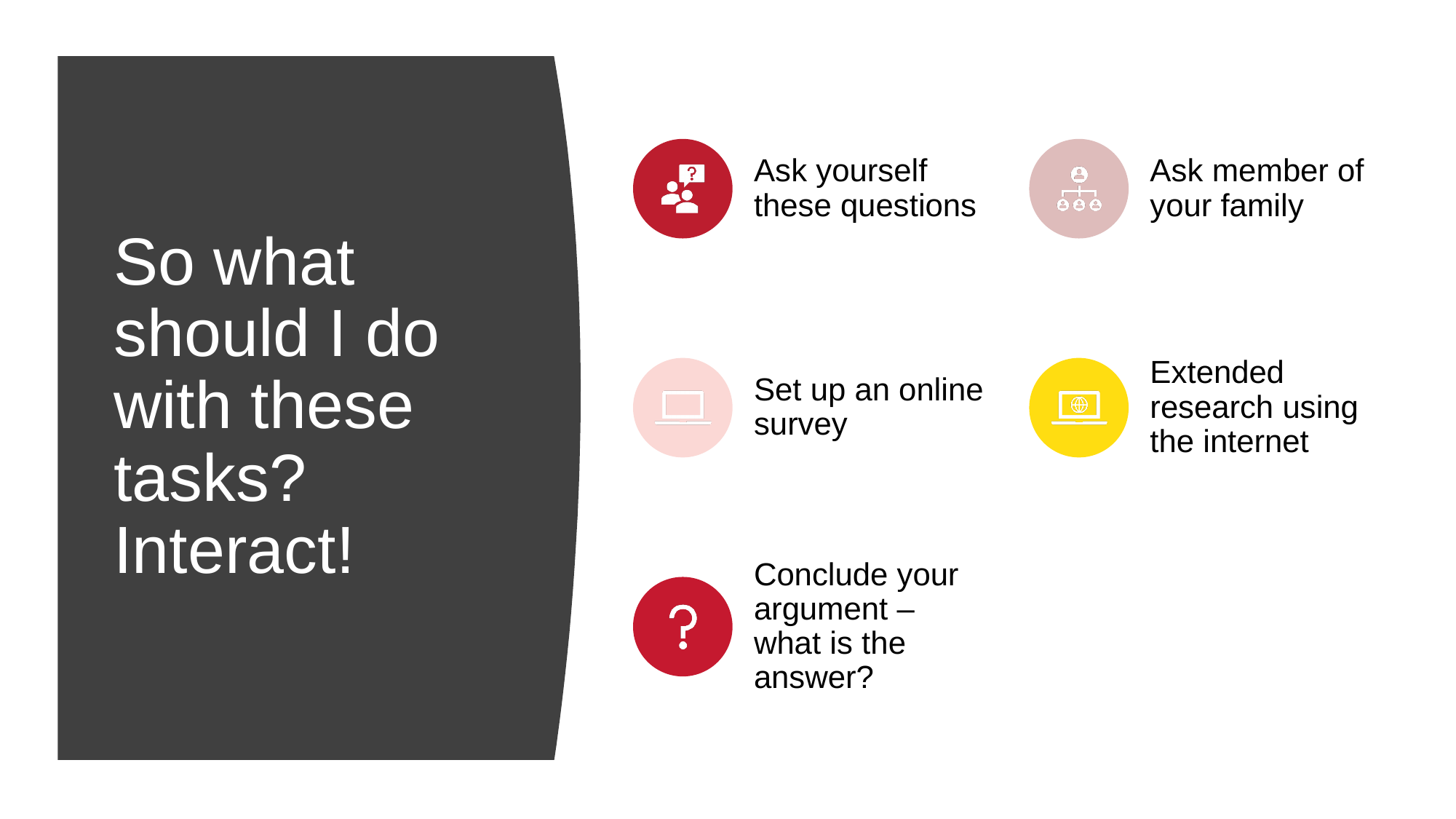

Ask yourself these questions
Ask member of your family
Set up an online survey
Extended research using the internet
Conclude your argument – what is the answer?

# So what should I do with these tasks? Interact!